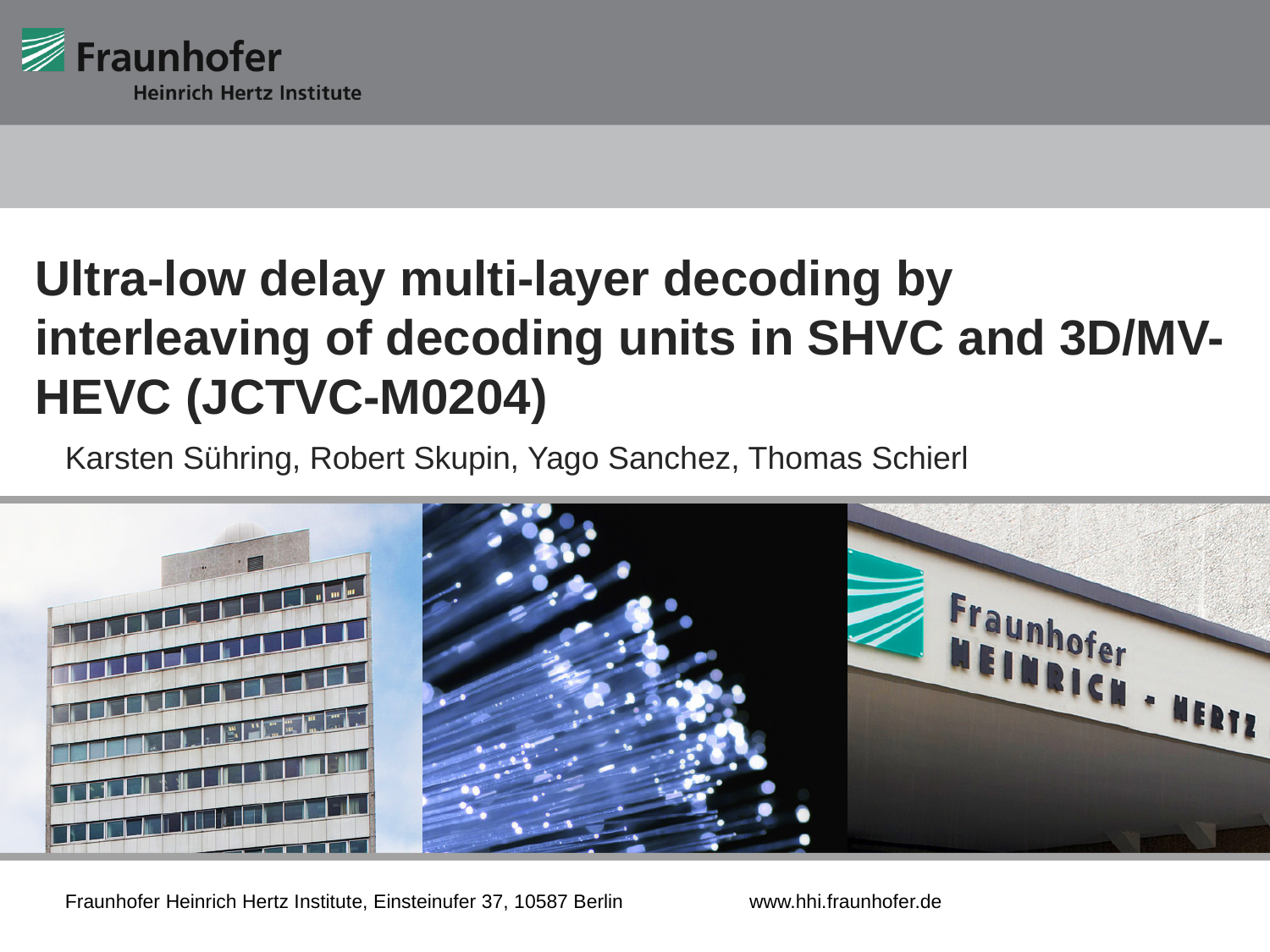

Ultra-low delay multi-layer decoding by interleaving of decoding units in SHVC and 3D/MV-HEVC (JCTVC-M0204)
Karsten Sühring, Robert Skupin, Yago Sanchez, Thomas Schierl